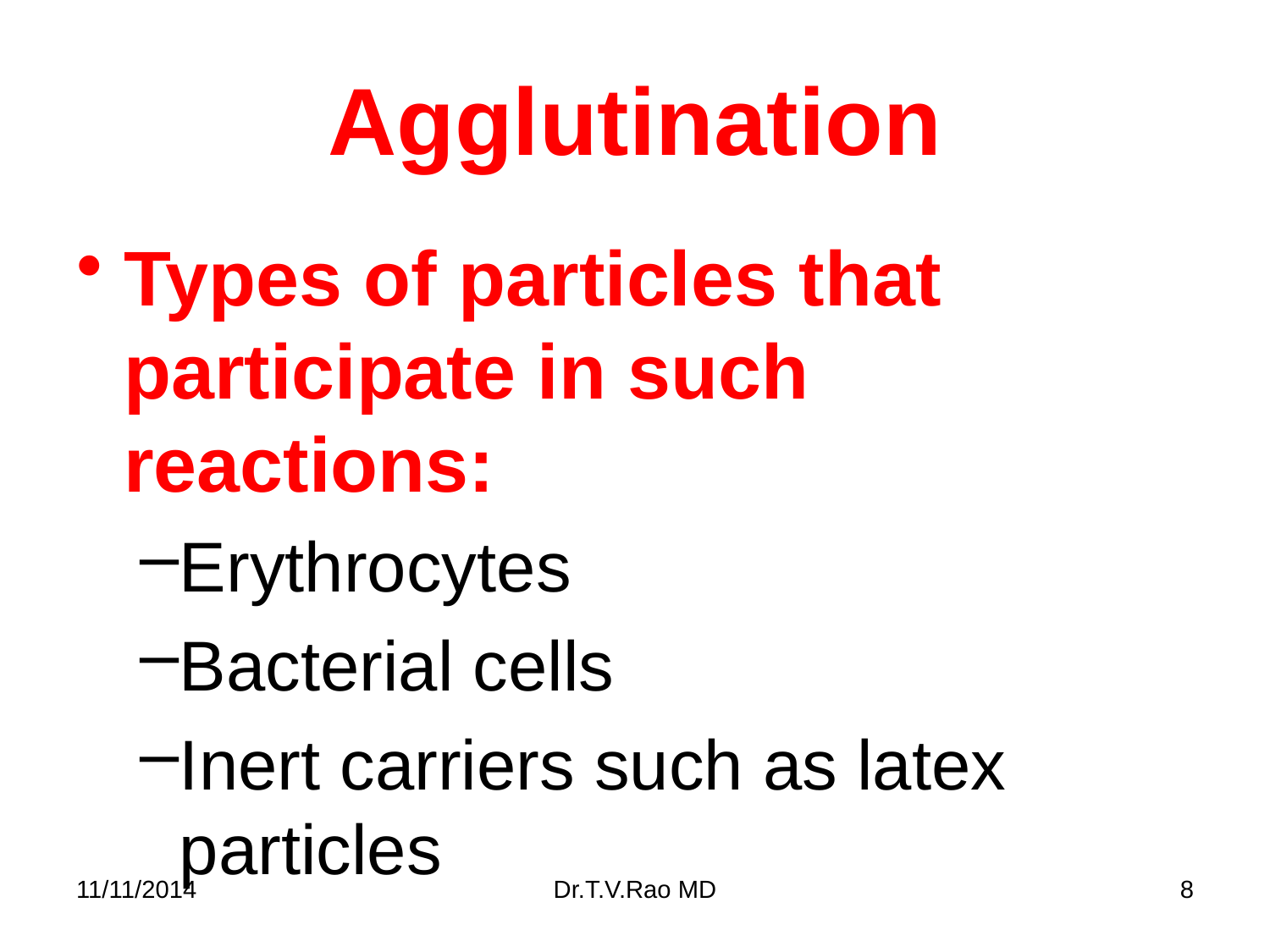

# Agglutination
Types of particles that participate in such reactions:
Erythrocytes
Bacterial cells
Inert carriers such as latex particles
11/11/2014
Dr.T.V.Rao MD
8